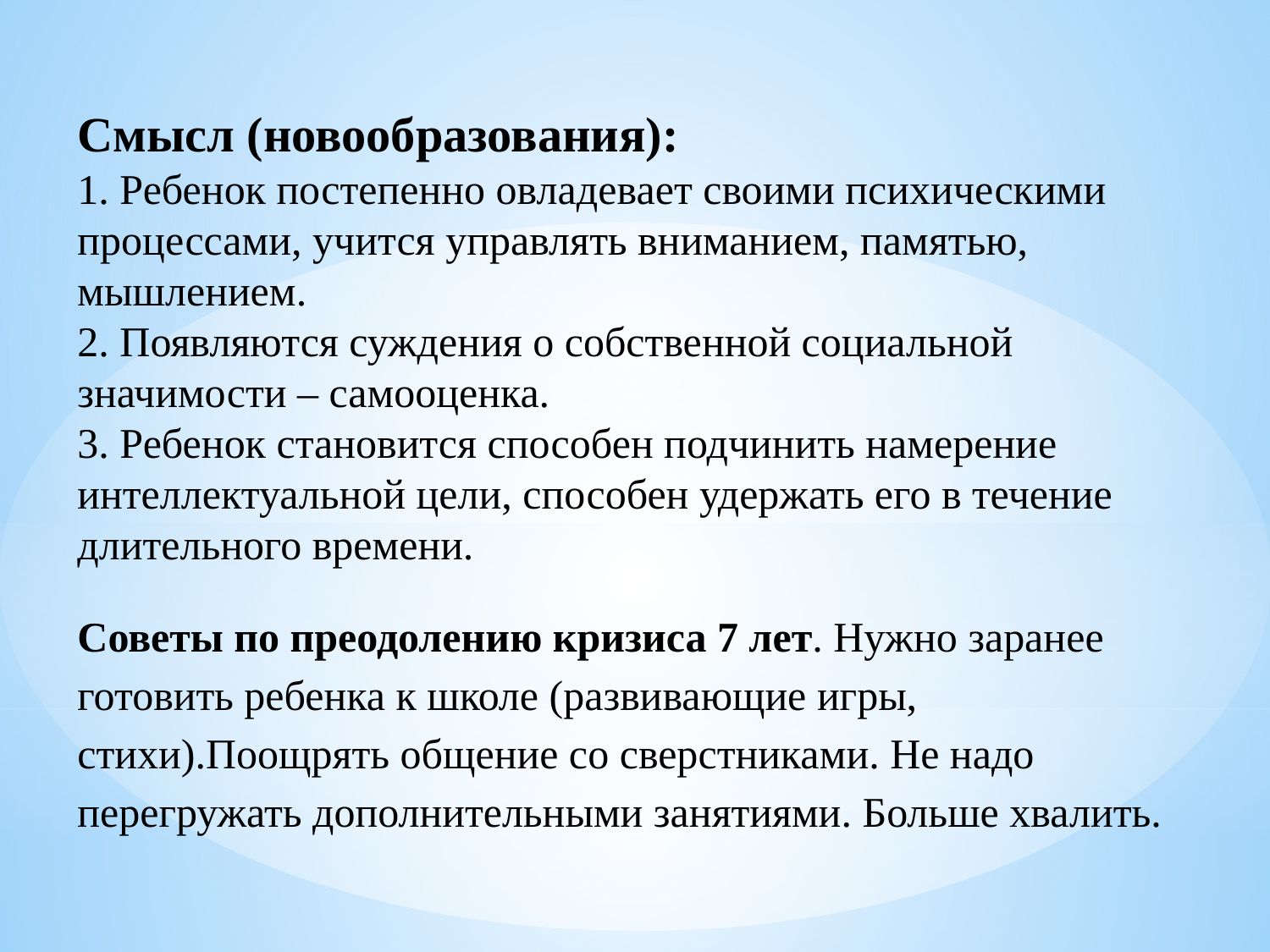

Смысл (новообразования):
1. Ребенок постепенно овладевает своими психическими процессами, учится управлять вниманием, памятью, мышлением.
2. Появляются суждения о собственной социальной значимости – самооценка.
3. Ребенок становится способен подчинить намерение интеллектуальной цели, способен удержать его в течение длительного времени.
Советы по преодолению кризиса 7 лет. Нужно заранее готовить ребенка к школе (развивающие игры, стихи).Поощрять общение со сверстниками. Не надо перегружать дополнительными занятиями. Больше хвалить.